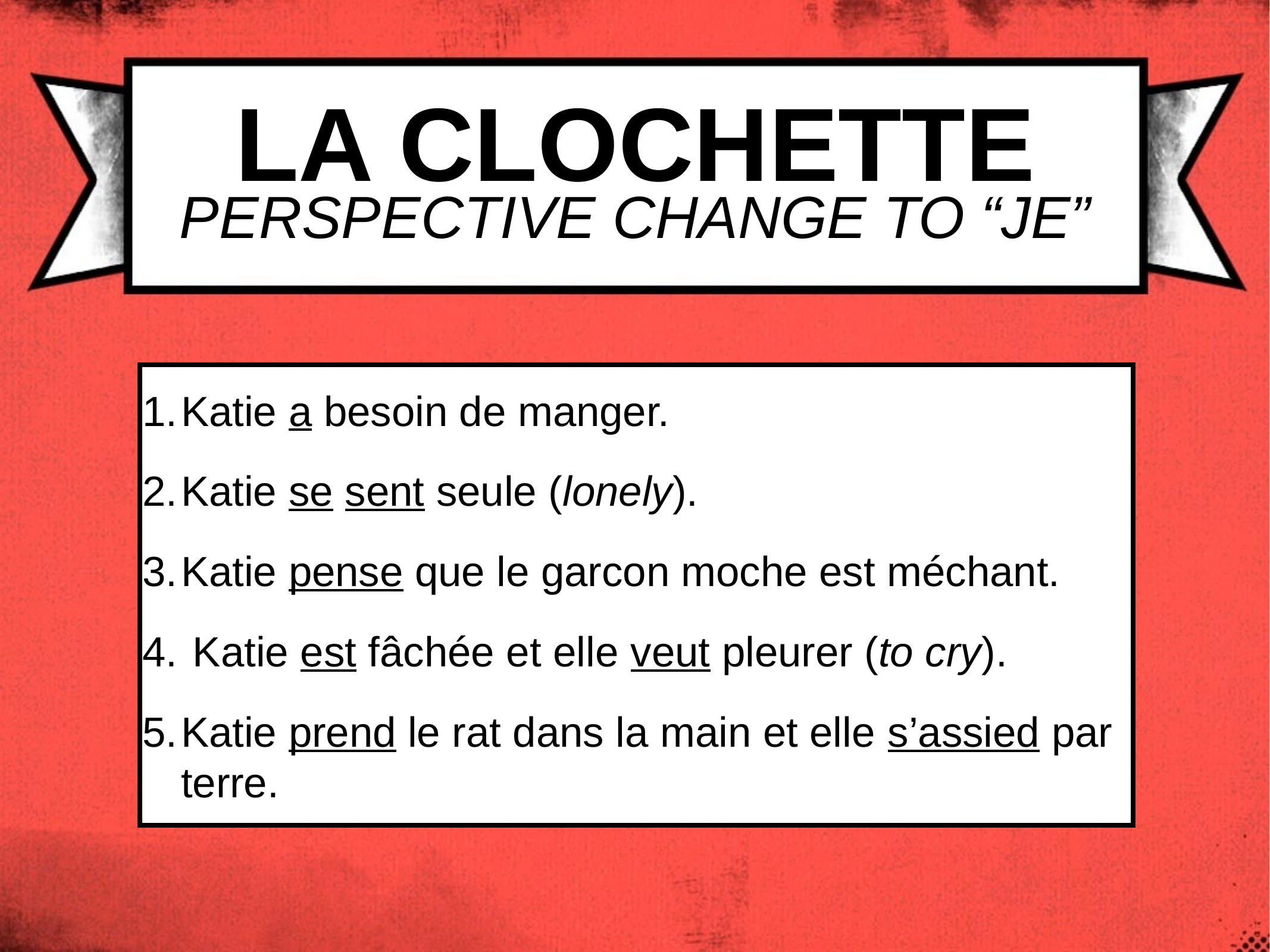

# LA CLOCHETTE perspective change to “je”
Katie a besoin de manger.
Katie se sent seule (lonely).
Katie pense que le garcon moche est méchant.
 Katie est fâchée et elle veut pleurer (to cry).
Katie prend le rat dans la main et elle s’assied par terre.